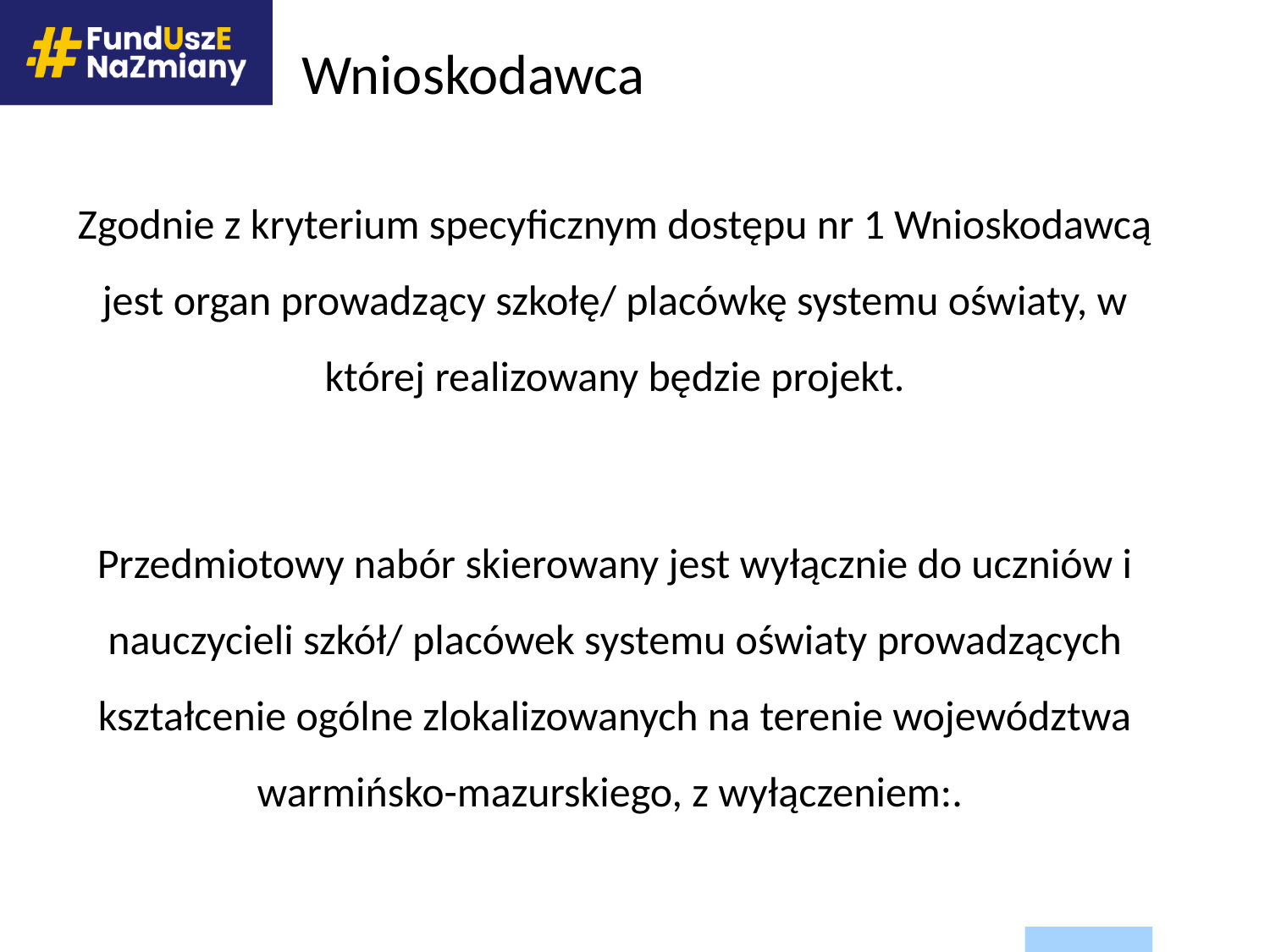

# Wnioskodawca
Zgodnie z kryterium specyficznym dostępu nr 1 Wnioskodawcą jest organ prowadzący szkołę/ placówkę systemu oświaty, w której realizowany będzie projekt.

Przedmiotowy nabór skierowany jest wyłącznie do uczniów i nauczycieli szkół/ placówek systemu oświaty prowadzących kształcenie ogólne zlokalizowanych na terenie województwa warmińsko-mazurskiego, z wyłączeniem:.